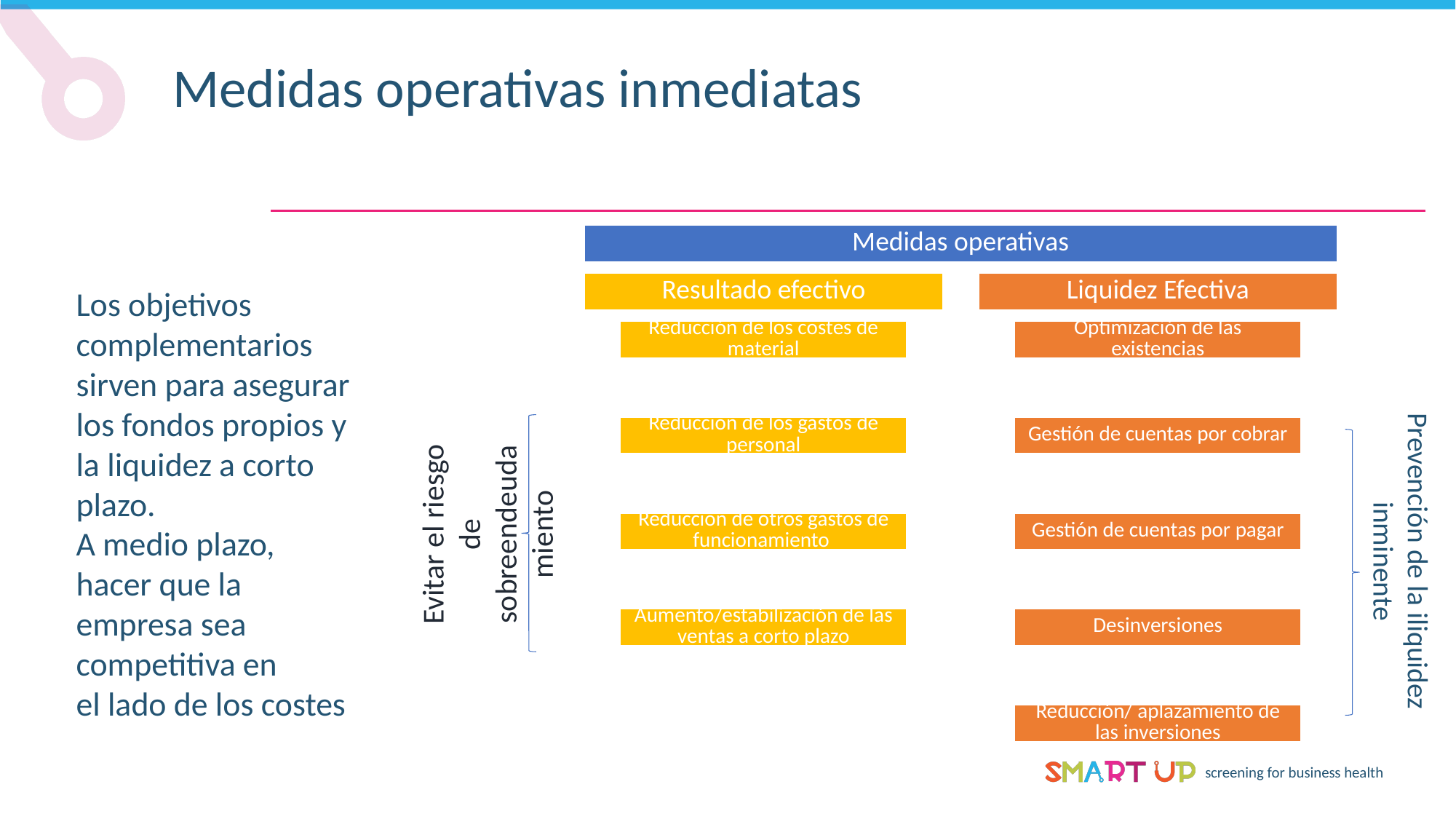

Medidas operativas inmediatas
Medidas operativas
Resultado efectivo
Liquidez Efectiva
Reducción de los costes de material
Reducción de los gastos de personal
Reducción de otros gastos de funcionamiento
Aumento/estabilización de las ventas a corto plazo
Optimización de las existencias
Gestión de cuentas por cobrar
Gestión de cuentas por pagar
Desinversiones
Reducción/ aplazamiento de las inversiones
Los objetivos complementarios sirven para asegurar los fondos propios y la liquidez a corto plazo.
A medio plazo, hacer que la empresa sea competitiva en
el lado de los costes

Evitar el riesgo de sobreendeudamiento
Prevención de la iliquidez inminente